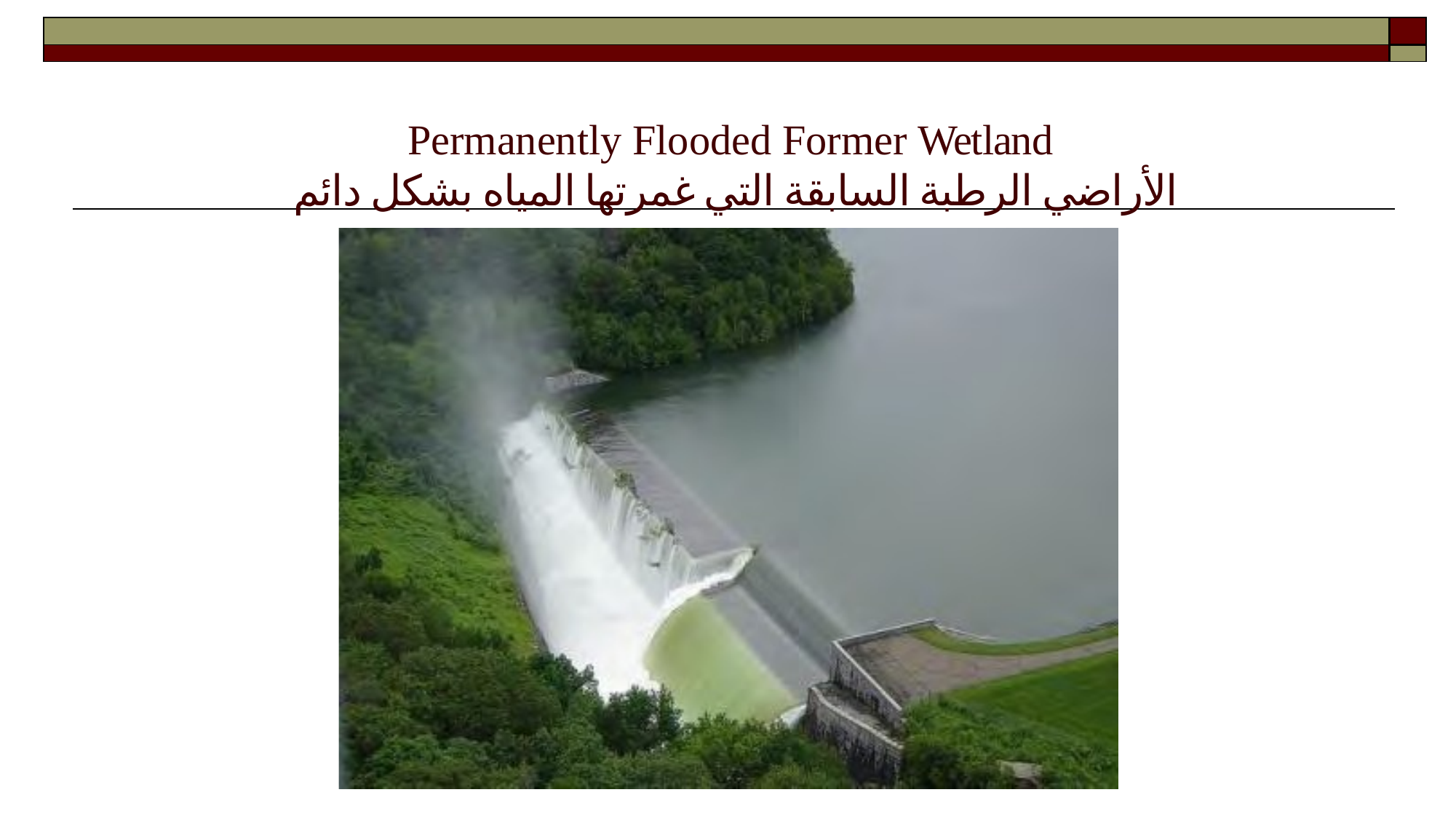

|  |  |
| --- | --- |
|  |  |
# Permanently Flooded Former Wetland الأراضي الرطبة السابقة التي غمرتها المياه بشكل دائم